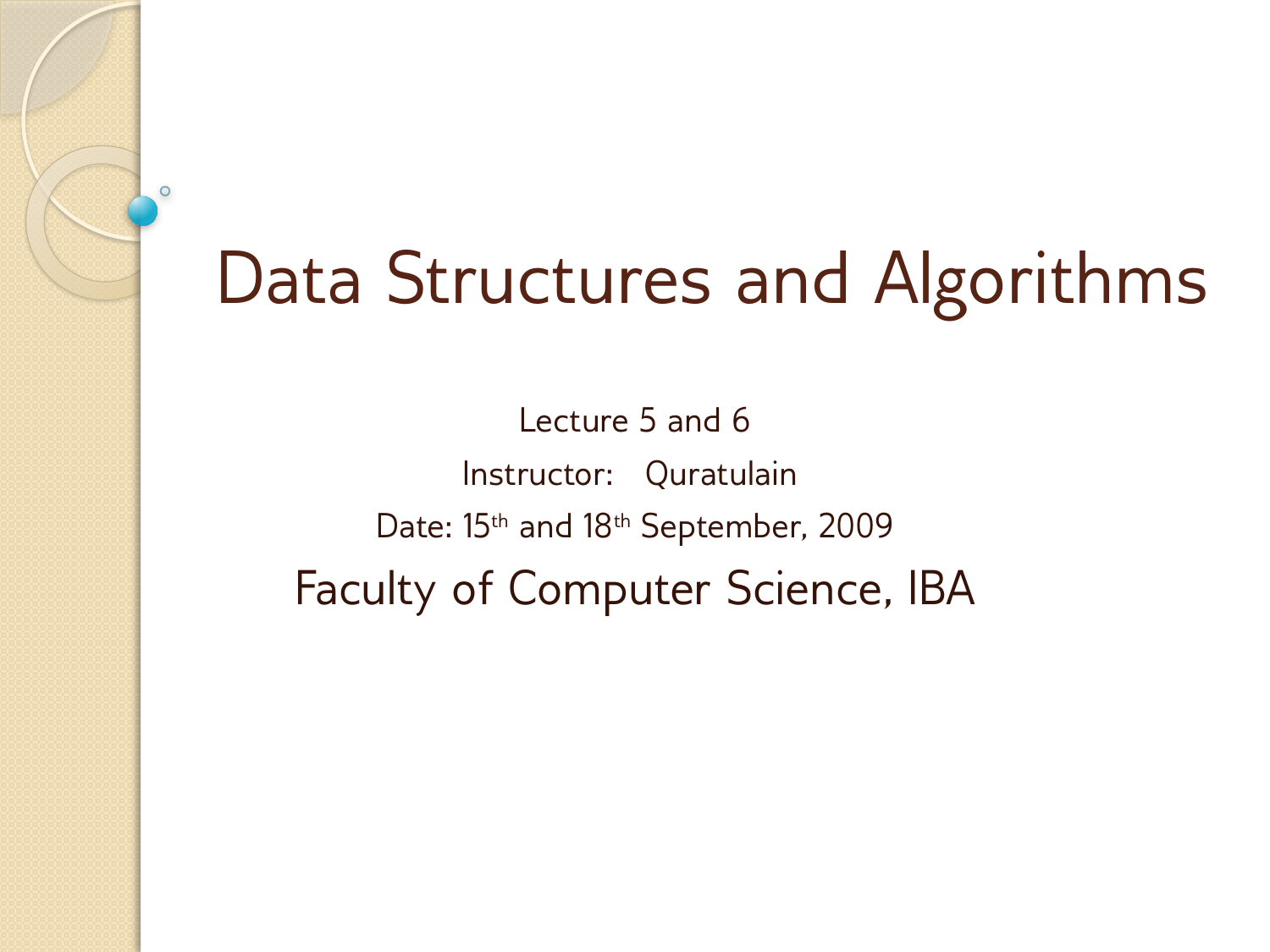

# Data Structures and Algorithms
Lecture 5 and 6
Instructor:   Quratulain
Date: 15th and 18th September, 2009
Faculty of Computer Science, IBA